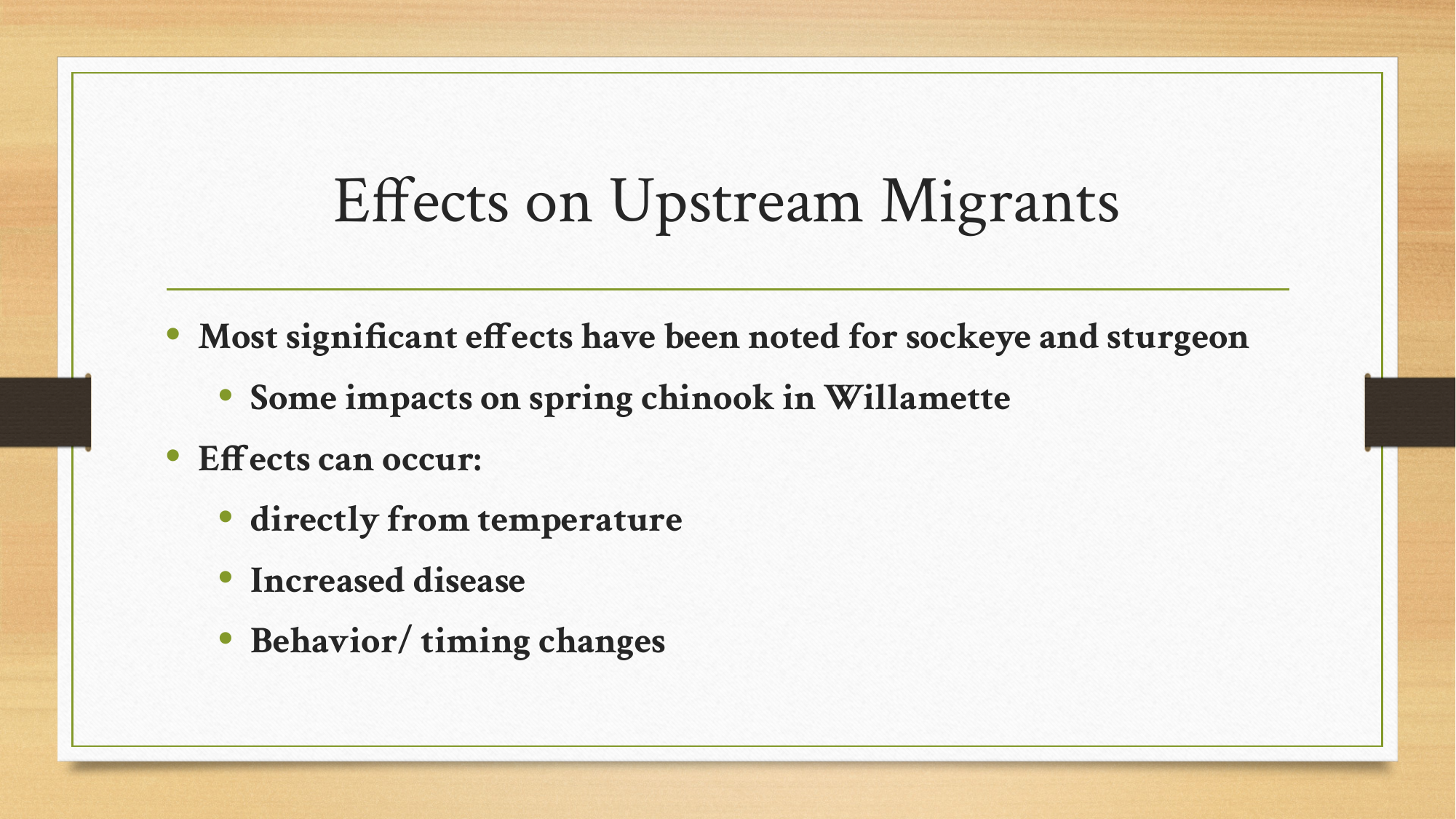

# Effects on Upstream Migrants
Most significant effects have been noted for sockeye and sturgeon
Some impacts on spring chinook in Willamette
Effects can occur:
directly from temperature
Increased disease
Behavior/ timing changes